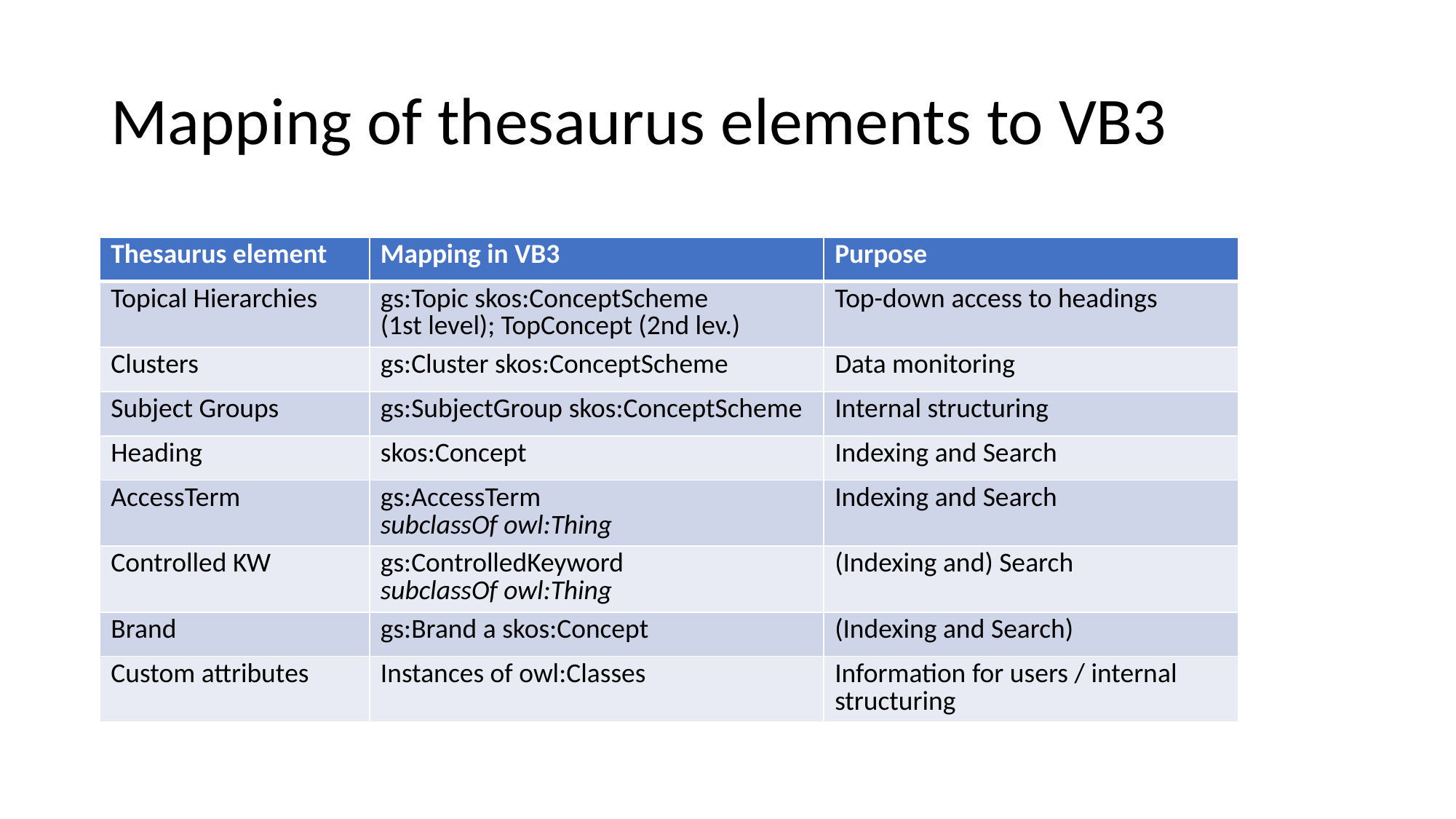

# Mapping of thesaurus elements to VB3
| Thesaurus element | Mapping in VB3 | Purpose |
| --- | --- | --- |
| Topical Hierarchies | gs:Topic skos:ConceptScheme (1st level); TopConcept (2nd lev.) | Top-down access to headings |
| Clusters | gs:Cluster skos:ConceptScheme | Data monitoring |
| Subject Groups | gs:SubjectGroup skos:ConceptScheme | Internal structuring |
| Heading | skos:Concept | Indexing and Search |
| AccessTerm | gs:AccessTerm subclassOf owl:Thing | Indexing and Search |
| Controlled KW | gs:ControlledKeyword subclassOf owl:Thing | (Indexing and) Search |
| Brand | gs:Brand a skos:Concept | (Indexing and Search) |
| Custom attributes | Instances of owl:Classes | Information for users / internal structuring |